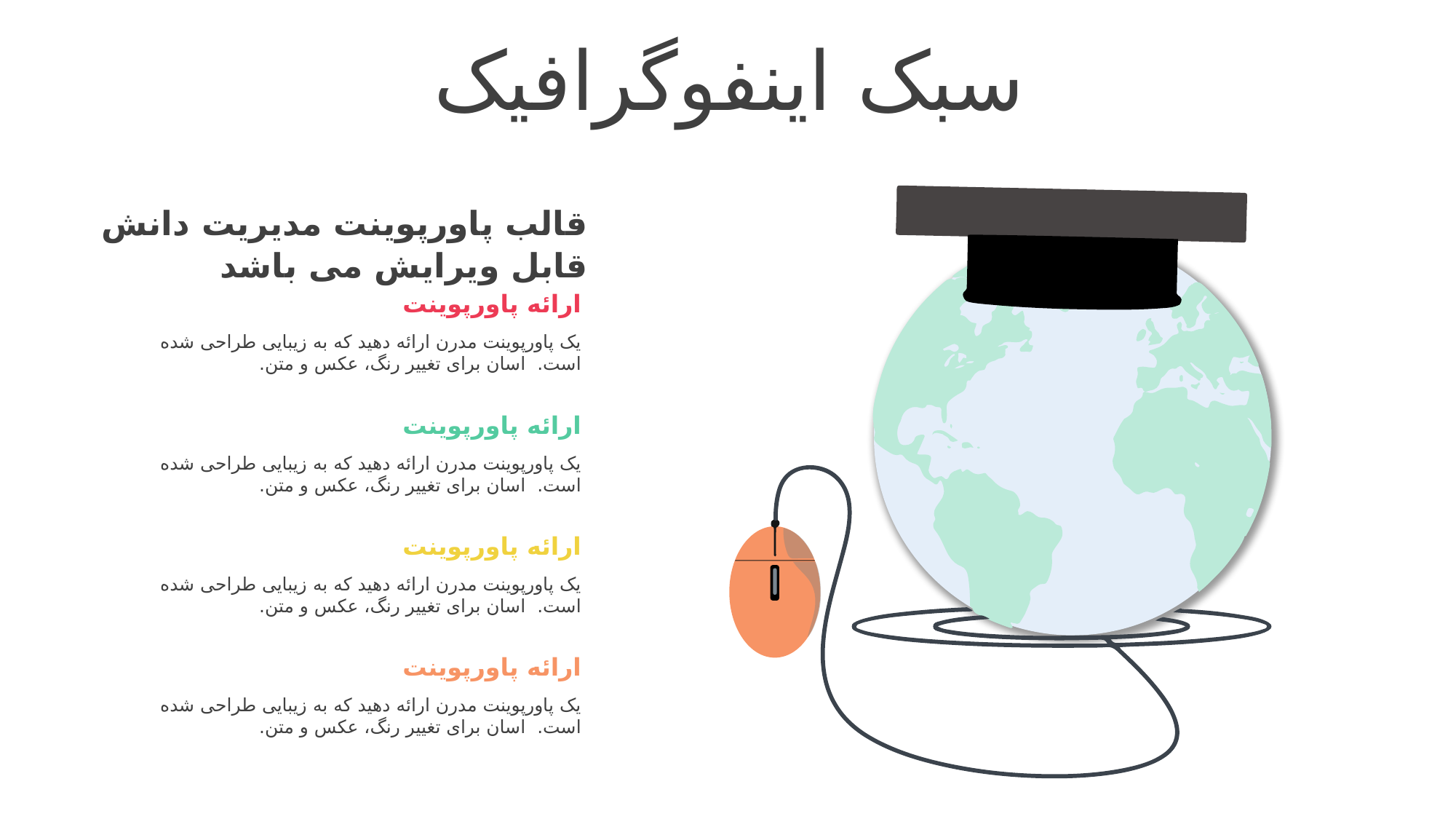

سبک اینفوگرافیک

قالب پاورپوینت مدیریت دانش قابل ویرایش می باشد
ارائه پاورپوینت
یک پاورپوینت مدرن ارائه دهید که به زیبایی طراحی شده است.  اسان برای تغییر رنگ، عکس و متن.
ارائه پاورپوینت
یک پاورپوینت مدرن ارائه دهید که به زیبایی طراحی شده است.  اسان برای تغییر رنگ، عکس و متن.
ارائه پاورپوینت
یک پاورپوینت مدرن ارائه دهید که به زیبایی طراحی شده است.  اسان برای تغییر رنگ، عکس و متن.
ارائه پاورپوینت
یک پاورپوینت مدرن ارائه دهید که به زیبایی طراحی شده است.  اسان برای تغییر رنگ، عکس و متن.